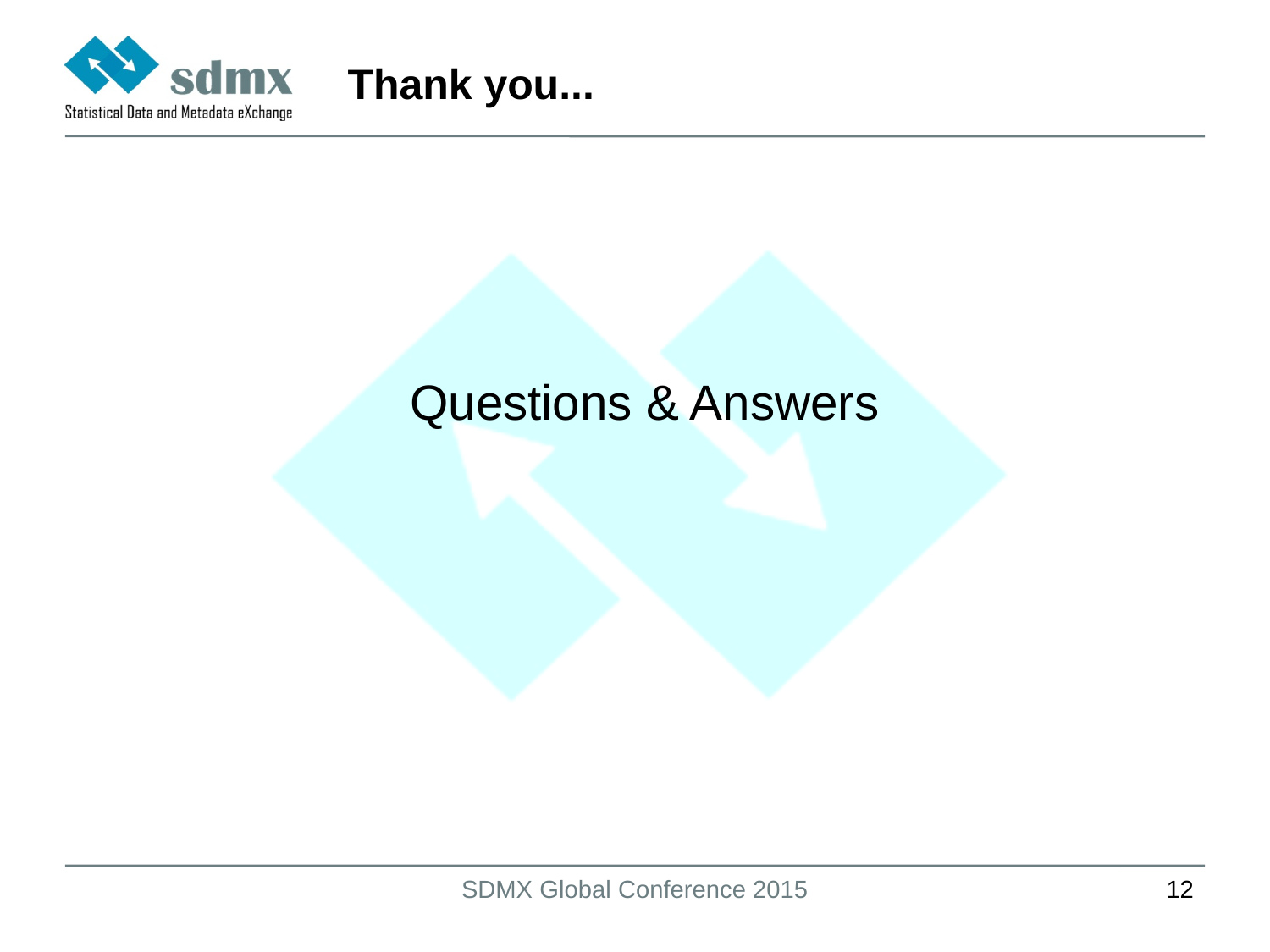

# Thank you...

Questions & Answers

SDMX Global Conference 2015
12